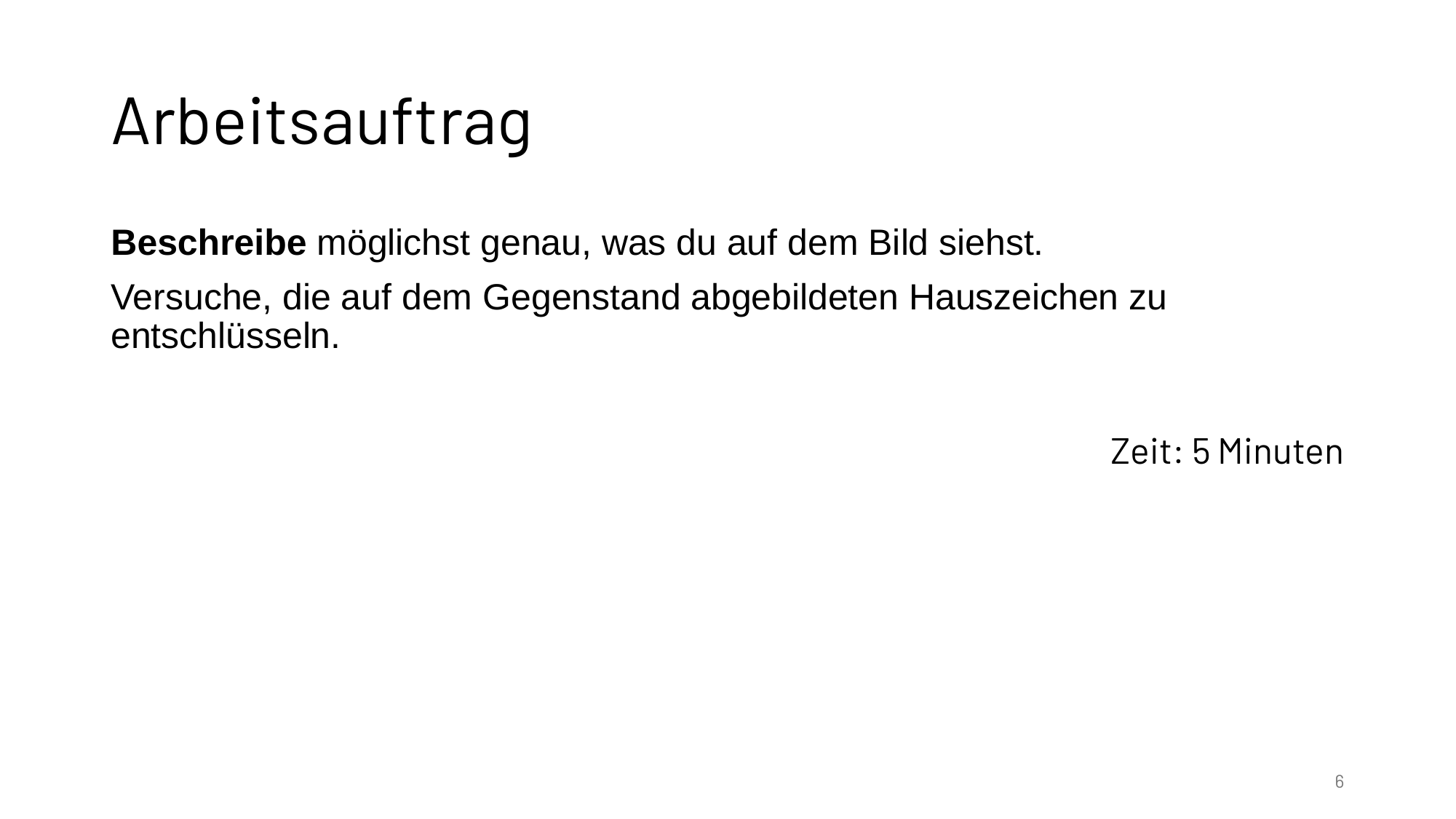

# Arbeitsauftrag
Beschreibe möglichst genau, was du auf dem Bild siehst.
Versuche, die auf dem Gegenstand abgebildeten Hauszeichen zu entschlüsseln.

Zeit: 5 Minuten
6